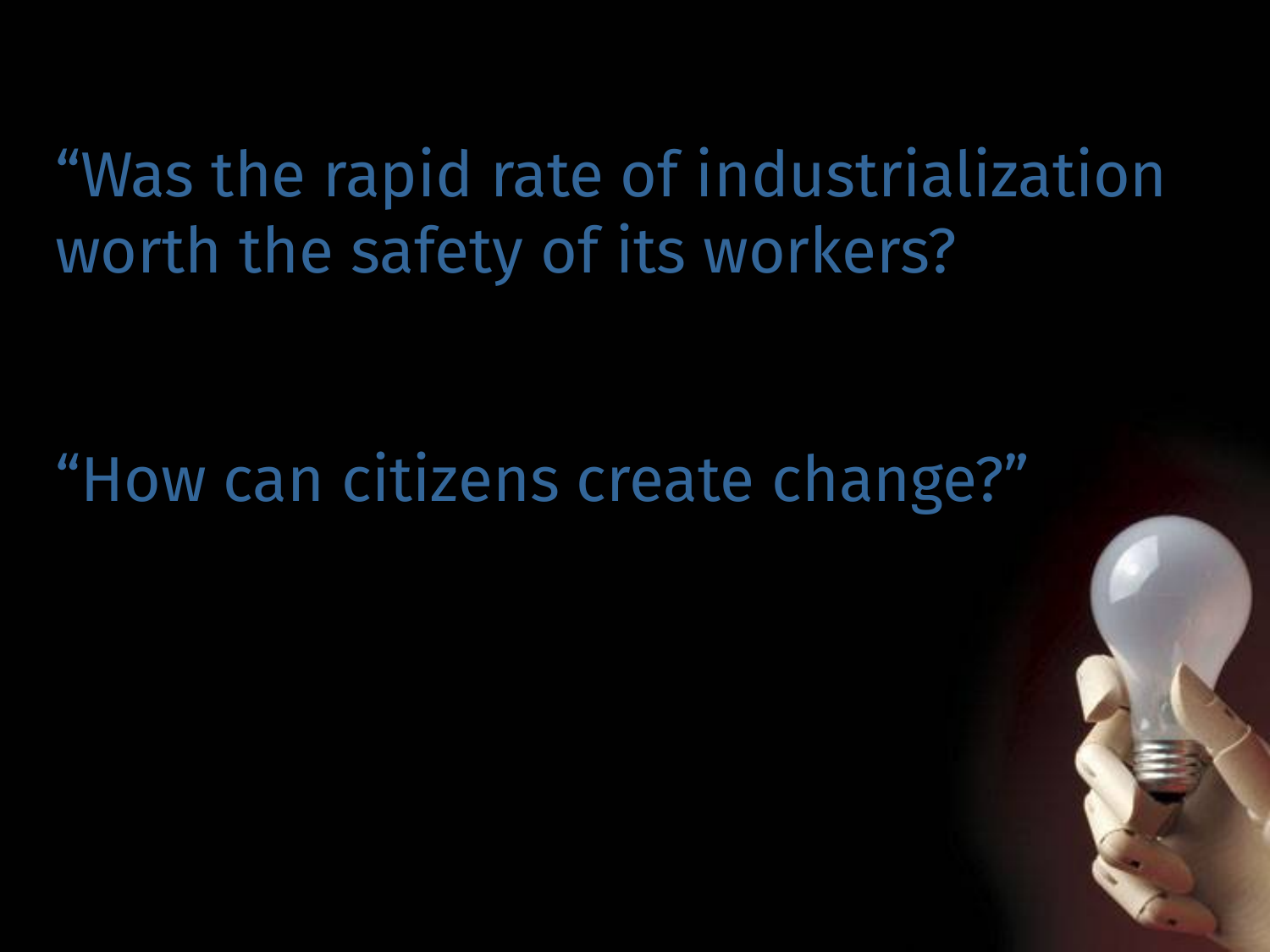

# “Was the rapid rate of industrialization worth the safety of its workers? “How can citizens create change?”